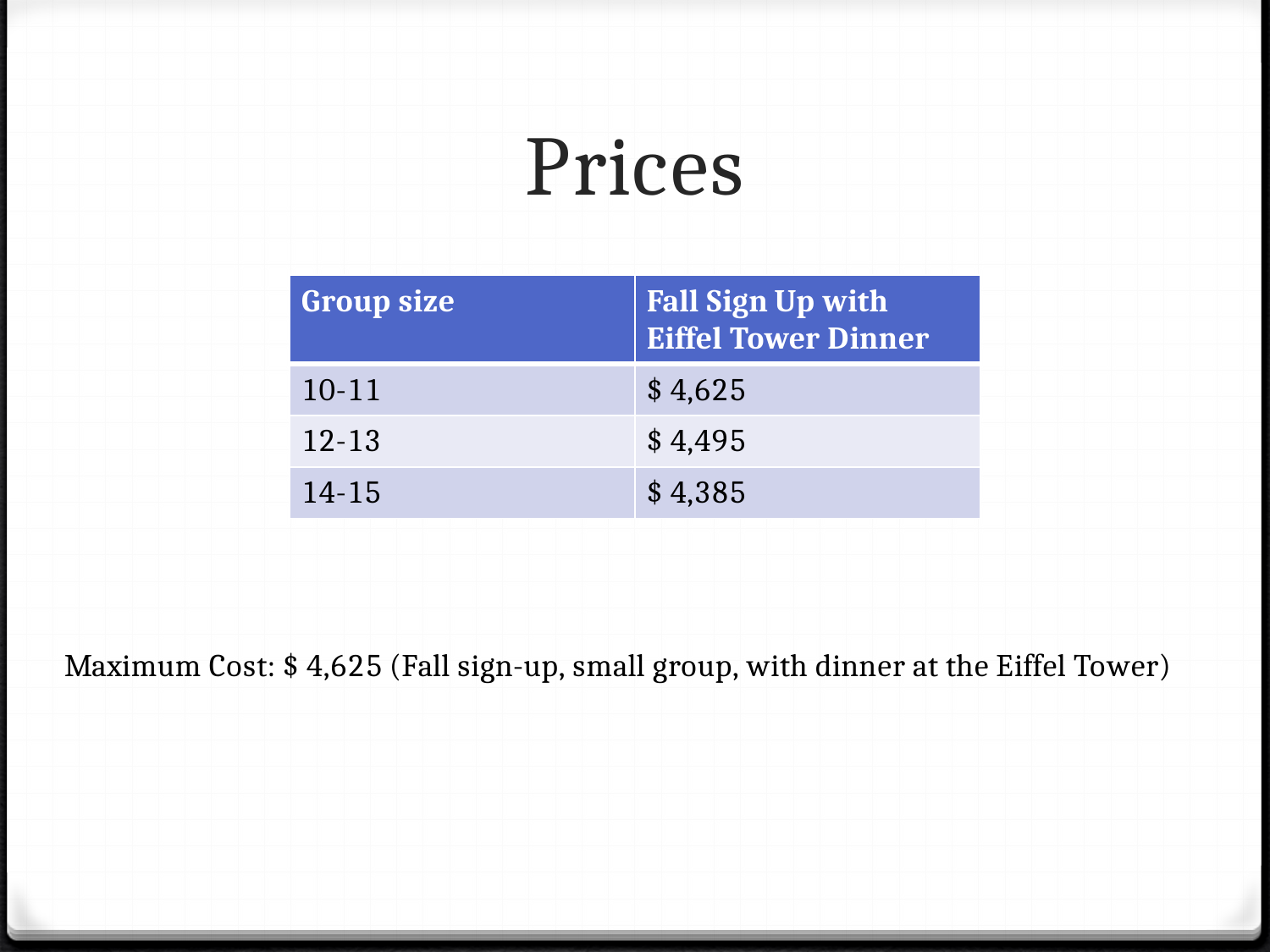

# Prices
| Group size | Fall Sign Up with Eiffel Tower Dinner |
| --- | --- |
| 10-11 | $ 4,625 |
| 12-13 | $ 4,495 |
| 14-15 | $ 4,385 |
Maximum Cost: $ 4,625 (Fall sign-up, small group, with dinner at the Eiffel Tower)